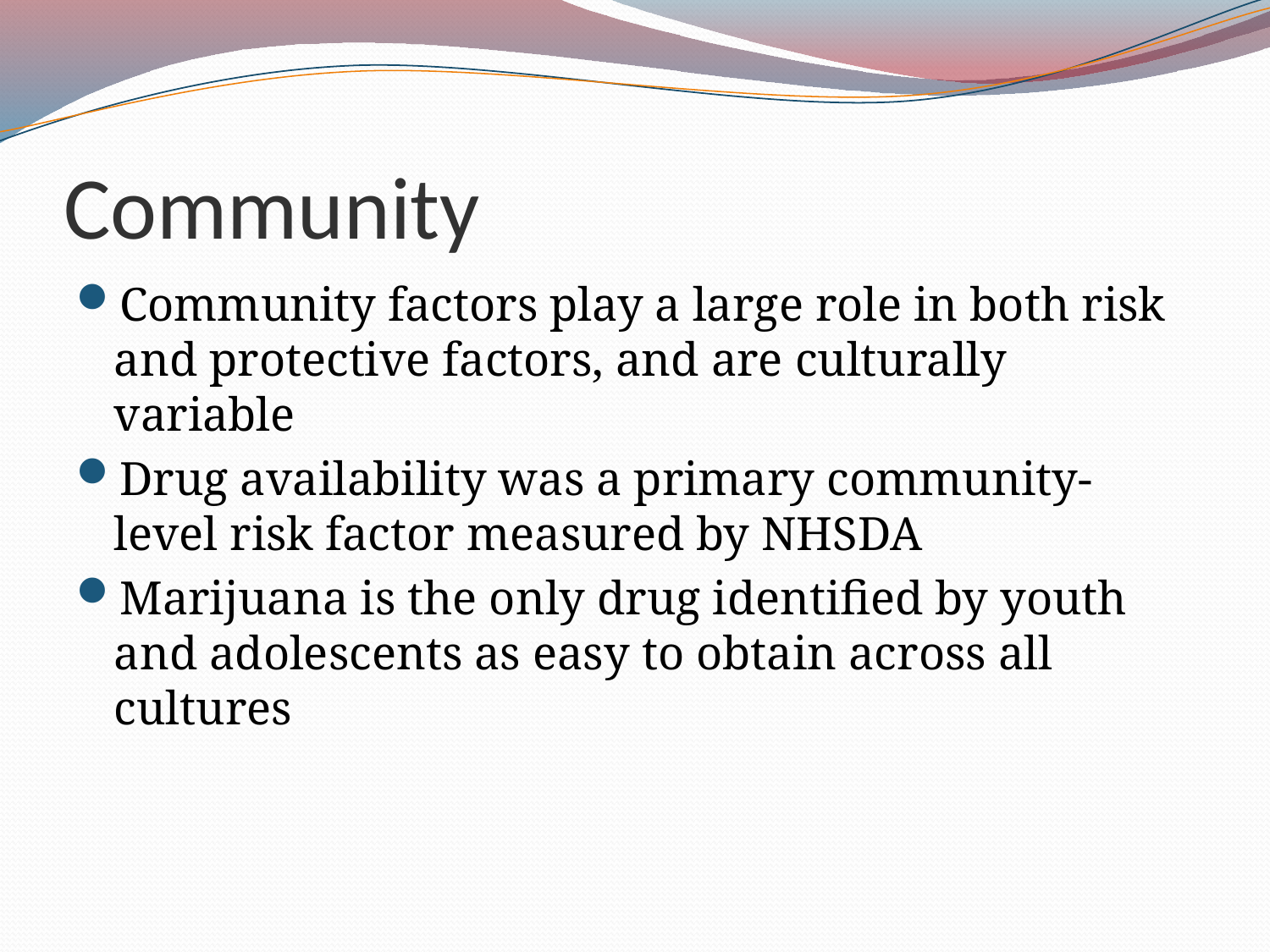

# Community
Community factors play a large role in both risk and protective factors, and are culturally variable
Drug availability was a primary community-level risk factor measured by NHSDA
Marijuana is the only drug identified by youth and adolescents as easy to obtain across all cultures